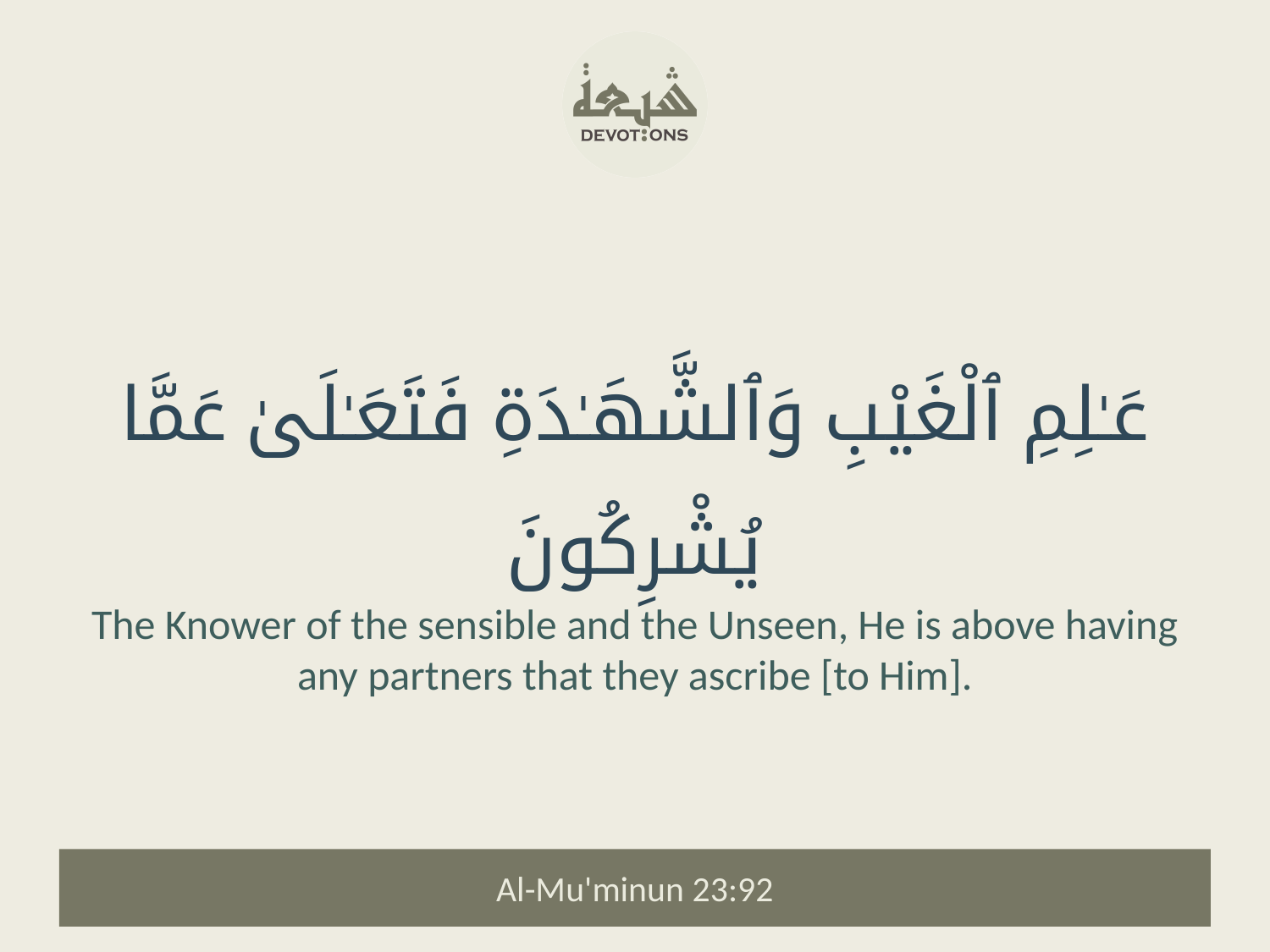

عَـٰلِمِ ٱلْغَيْبِ وَٱلشَّهَـٰدَةِ فَتَعَـٰلَىٰ عَمَّا يُشْرِكُونَ
The Knower of the sensible and the Unseen, He is above having any partners that they ascribe [to Him].
Al-Mu'minun 23:92